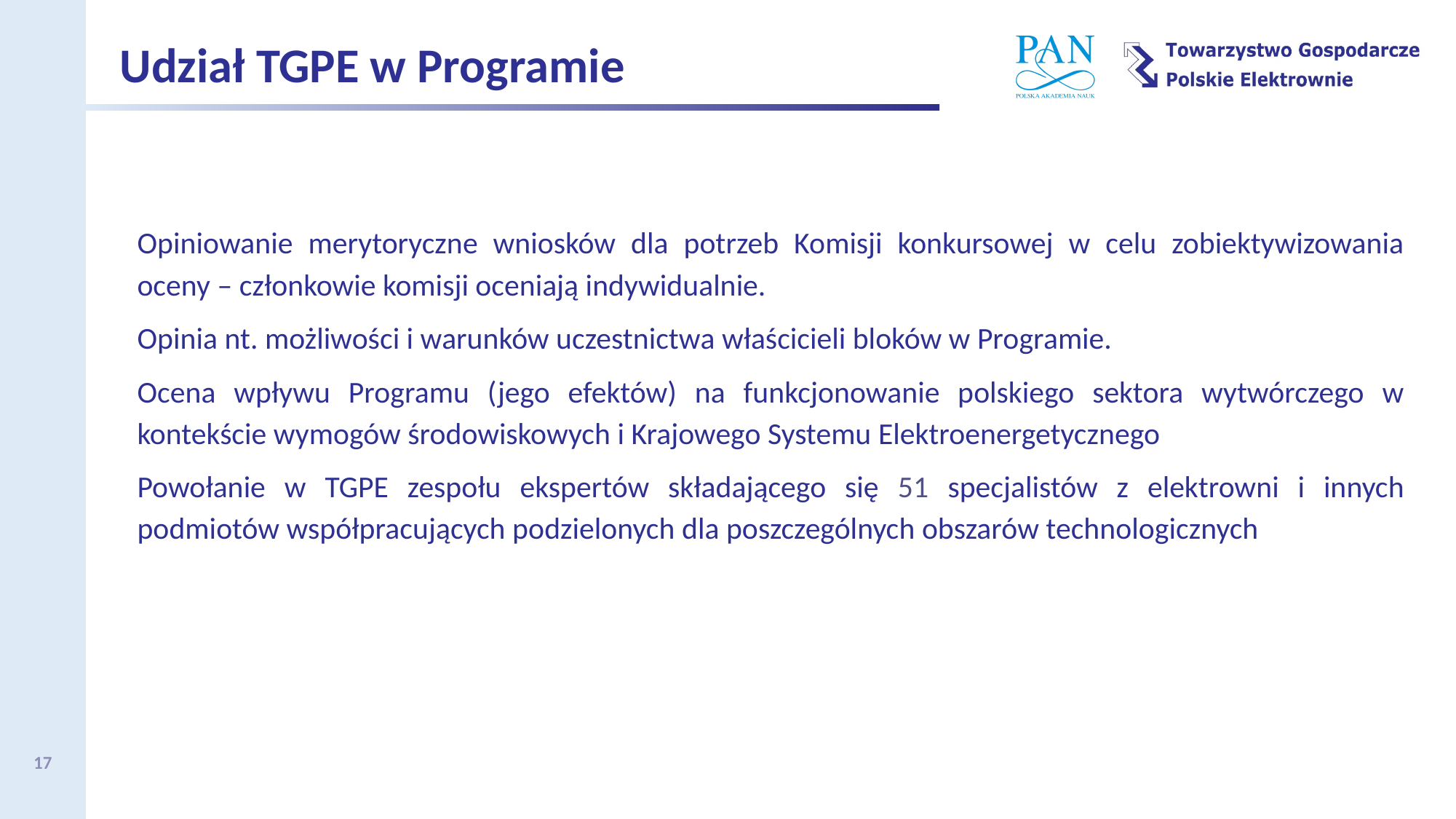

Udział TGPE w Programie
Opiniowanie merytoryczne wniosków dla potrzeb Komisji konkursowej w celu zobiektywizowania oceny – członkowie komisji oceniają indywidualnie.
Opinia nt. możliwości i warunków uczestnictwa właścicieli bloków w Programie.
Ocena wpływu Programu (jego efektów) na funkcjonowanie polskiego sektora wytwórczego w kontekście wymogów środowiskowych i Krajowego Systemu Elektroenergetycznego
Powołanie w TGPE zespołu ekspertów składającego się 51 specjalistów z elektrowni i innych podmiotów współpracujących podzielonych dla poszczególnych obszarów technologicznych

17